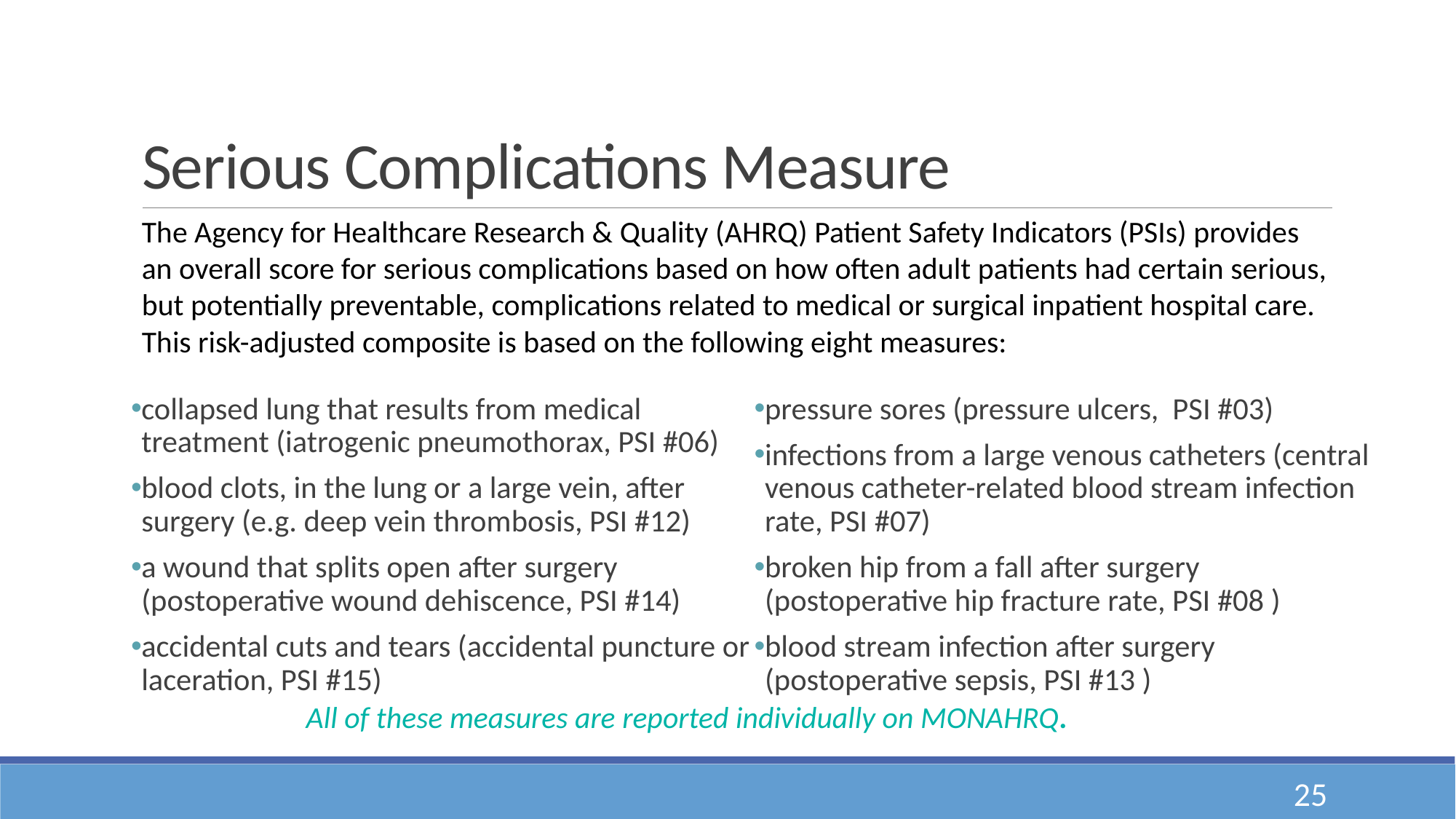

# Serious Complications Measure
The Agency for Healthcare Research & Quality (AHRQ) Patient Safety Indicators (PSIs) provides an overall score for serious complications based on how often adult patients had certain serious, but potentially preventable, complications related to medical or surgical inpatient hospital care. This risk-adjusted composite is based on the following eight measures:
collapsed lung that results from medical treatment (iatrogenic pneumothorax, PSI #06)
blood clots, in the lung or a large vein, after surgery (e.g. deep vein thrombosis, PSI #12)
a wound that splits open after surgery (postoperative wound dehiscence, PSI #14)
accidental cuts and tears (accidental puncture or laceration, PSI #15)
pressure sores (pressure ulcers,  PSI #03)
infections from a large venous catheters (central venous catheter-related blood stream infection rate, PSI #07)
broken hip from a fall after surgery (postoperative hip fracture rate, PSI #08 )
blood stream infection after surgery (postoperative sepsis, PSI #13 )
All of these measures are reported individually on MONAHRQ.
25